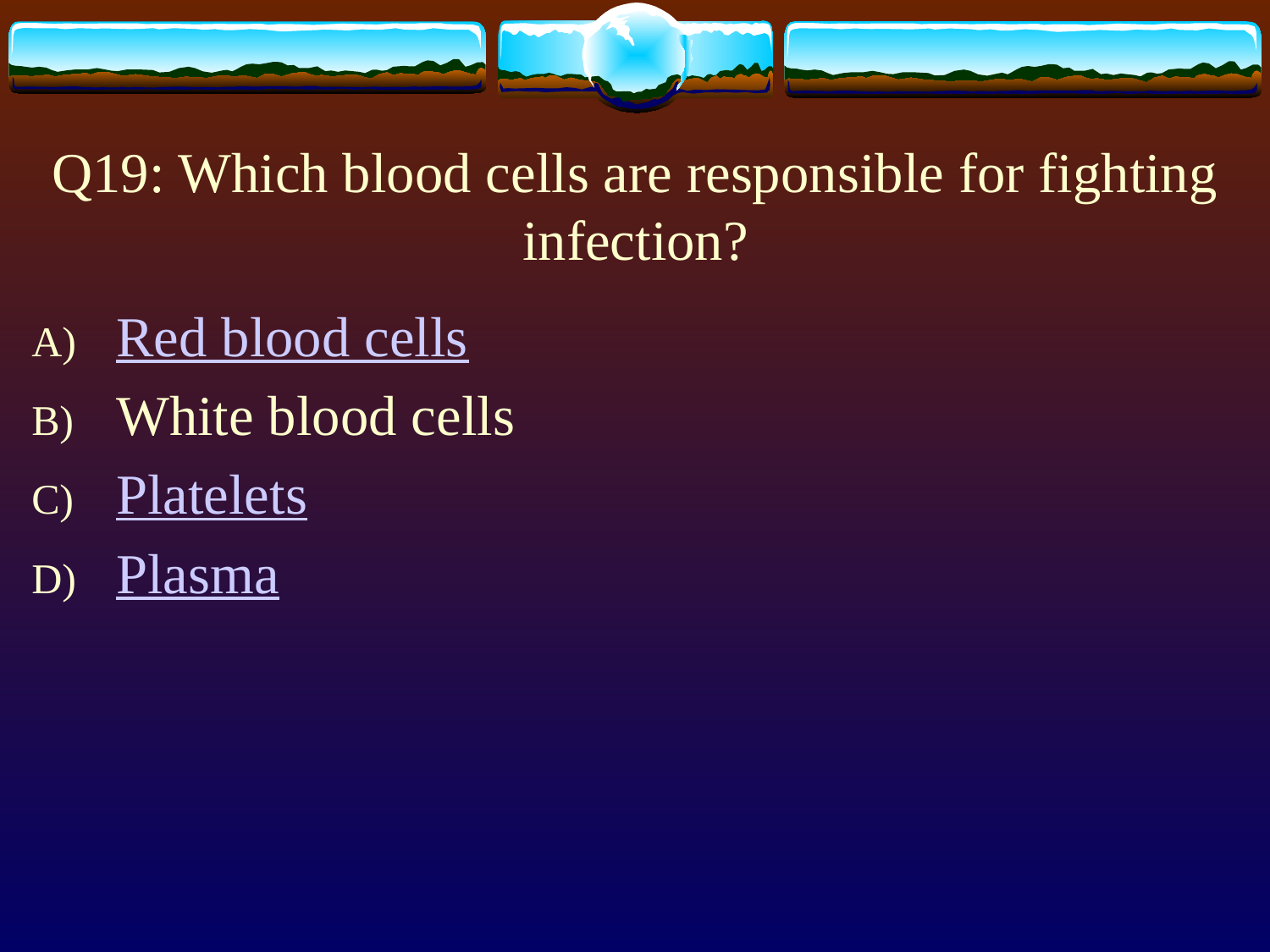

# Q19: Which blood cells are responsible for fighting infection?
Red blood cells
White blood cells
Platelets
Plasma